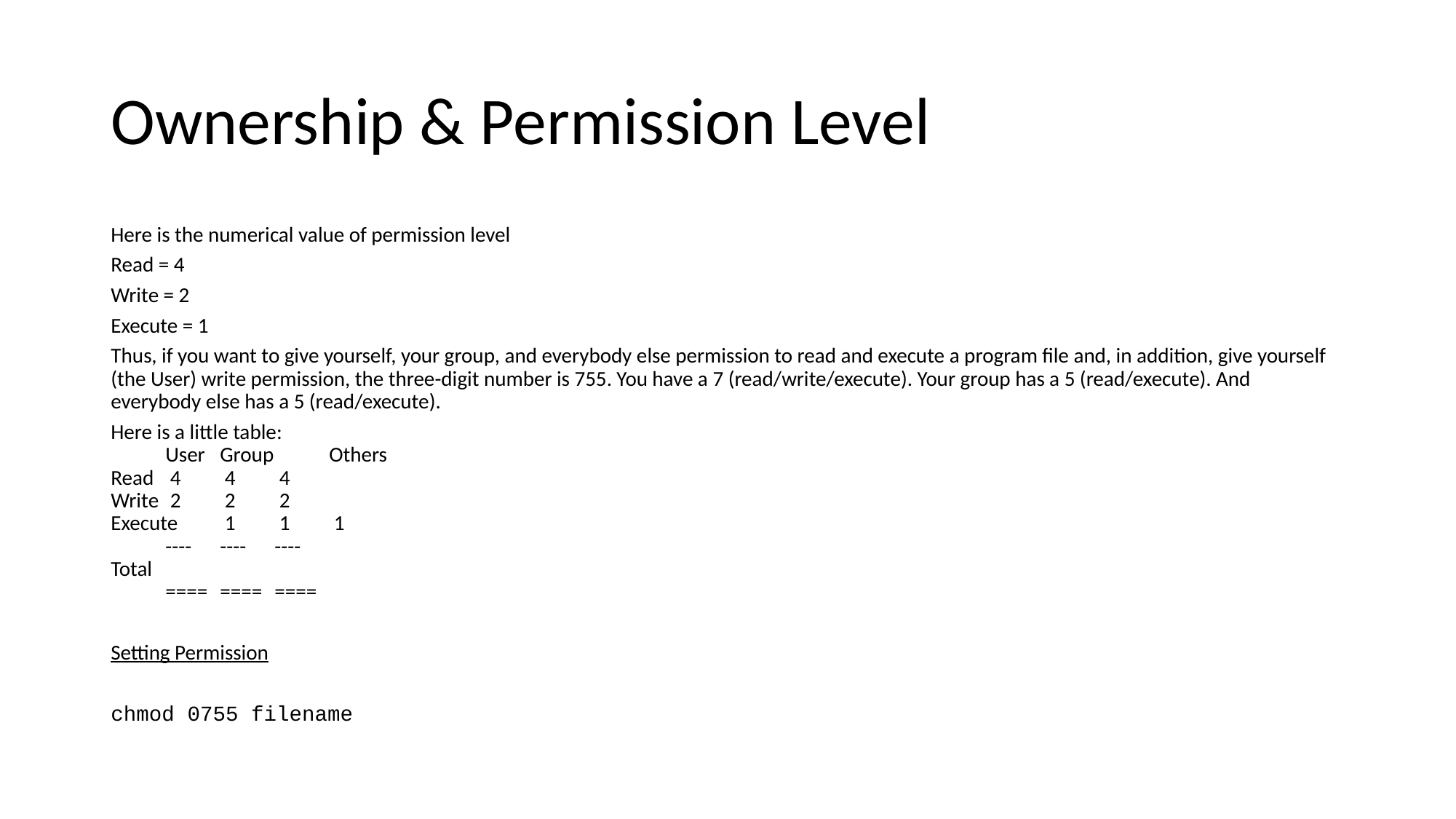

# Ownership & Permission Level
Here is the numerical value of permission level
Read = 4
Write = 2
Execute = 1
Thus, if you want to give yourself, your group, and everybody else permission to read and execute a program file and, in addition, give yourself (the User) write permission, the three-digit number is 755. You have a 7 (read/write/execute). Your group has a 5 (read/execute). And everybody else has a 5 (read/execute).
Here is a little table:
	User 	Group 	Others
Read	 4 	 4 	 4
Write 	 2 	 2 	 2
Execute	 1 	 1 	 1
	---- 	---- 	----
Total
	==== 	==== 	====

Setting Permission

chmod 0755 filename